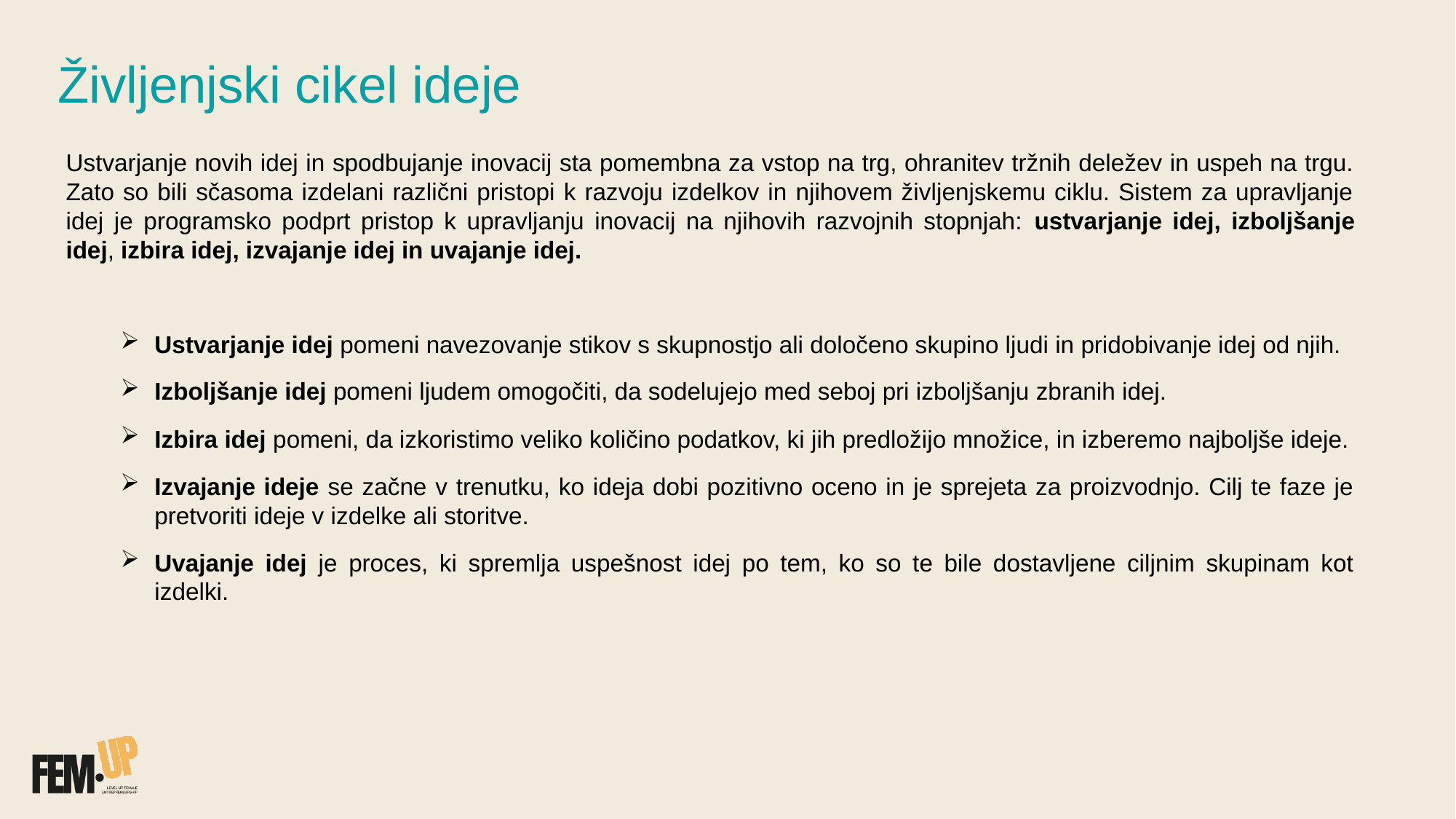

Življenjski cikel ideje​
Ustvarjanje novih idej in spodbujanje inovacij sta pomembna za vstop na trg, ohranitev tržnih deležev in uspeh na trgu. Zato so bili sčasoma izdelani različni pristopi k razvoju izdelkov in njihovem življenjskemu ciklu. Sistem za upravljanje idej je programsko podprt pristop k upravljanju inovacij na njihovih razvojnih stopnjah: ustvarjanje idej, izboljšanje idej, izbira idej, izvajanje idej in uvajanje idej.

Ustvarjanje idej pomeni navezovanje stikov s skupnostjo ali določeno skupino ljudi in pridobivanje idej od njih.
Izboljšanje idej pomeni ljudem omogočiti, da sodelujejo med seboj pri izboljšanju zbranih idej.
Izbira idej pomeni, da izkoristimo veliko količino podatkov, ki jih predložijo množice, in izberemo najboljše ideje.
Izvajanje ideje se začne v trenutku, ko ideja dobi pozitivno oceno in je sprejeta za proizvodnjo. Cilj te faze je pretvoriti ideje v izdelke ali storitve.
Uvajanje idej je proces, ki spremlja uspešnost idej po tem, ko so te bile dostavljene ciljnim skupinam kot izdelki. ​

​